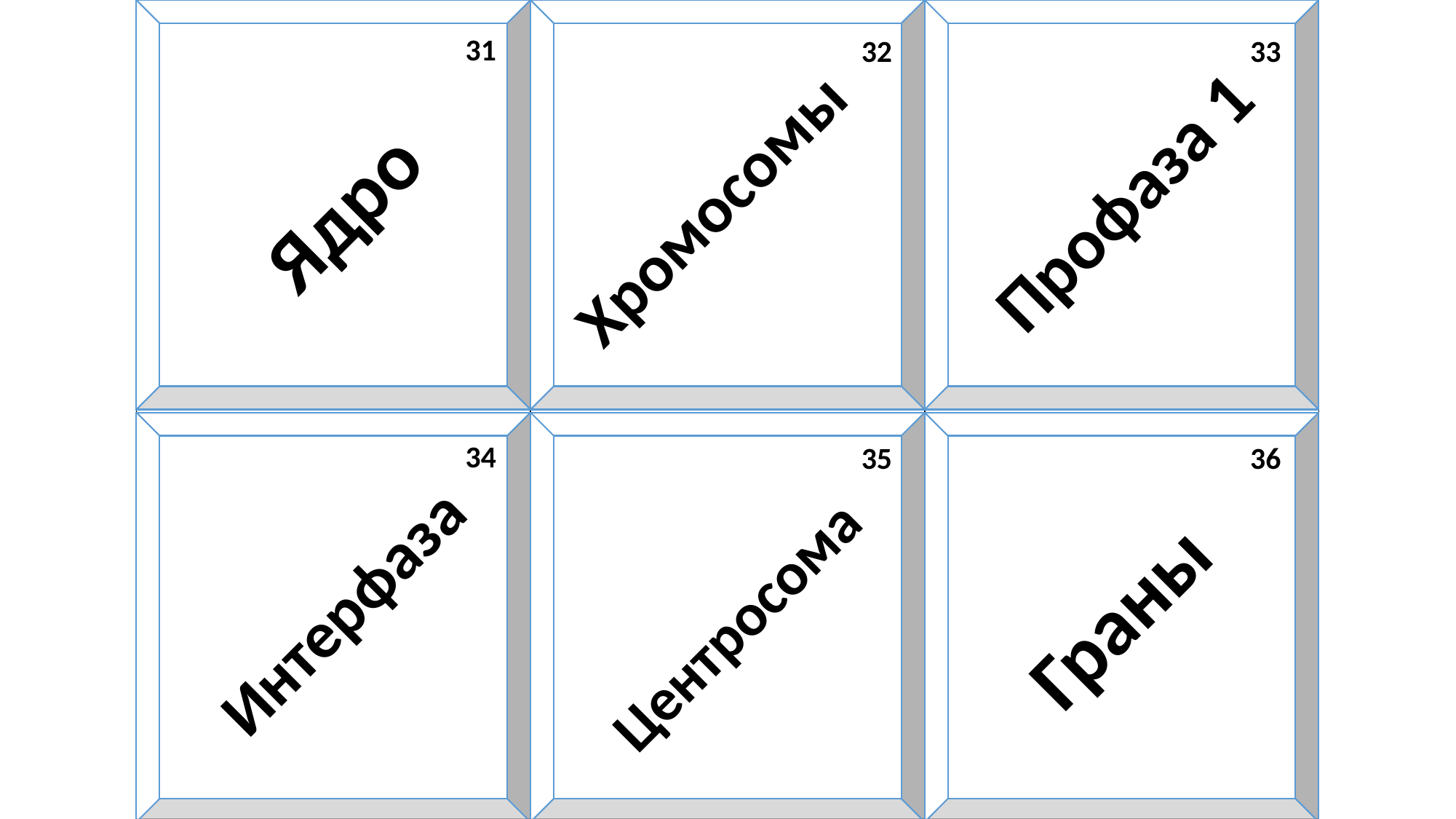

|  |  |  |
| --- | --- | --- |
|  |  |  |

31
32
33

Профаза 1
Ядро
Хромосомы

34
35
36

Граны
Интерфаза
Центросома